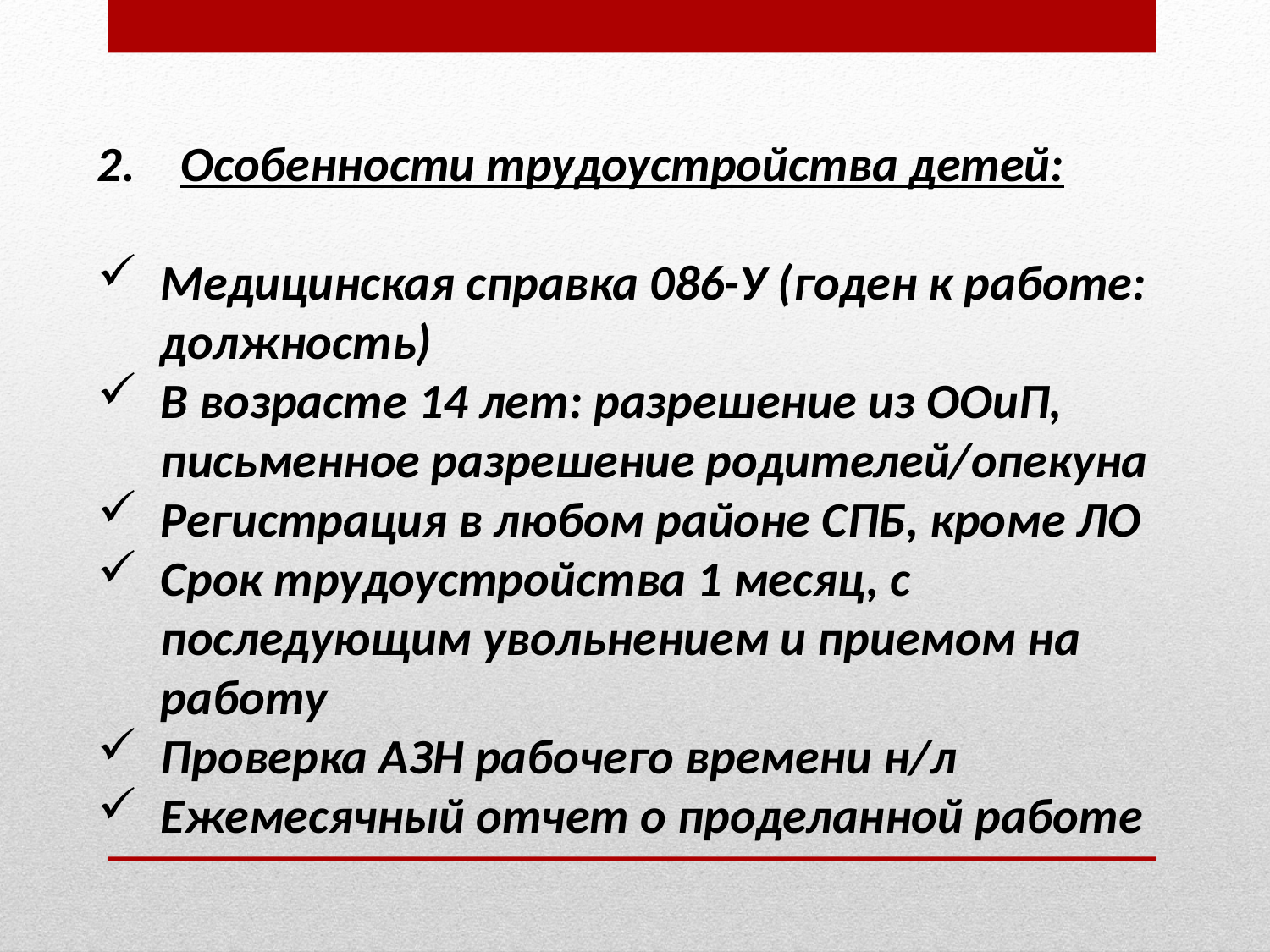

2.    Особенности трудоустройства детей:

Медицинская справка 086-У (годен к работе: должность)
В возрасте 14 лет: разрешение из ООиП, письменное разрешение родителей/опекуна
Регистрация в любом районе СПБ, кроме ЛО
Срок трудоустройства 1 месяц, с последующим увольнением и приемом на работу
Проверка АЗН рабочего времени н/л
Ежемесячный отчет о проделанной работе